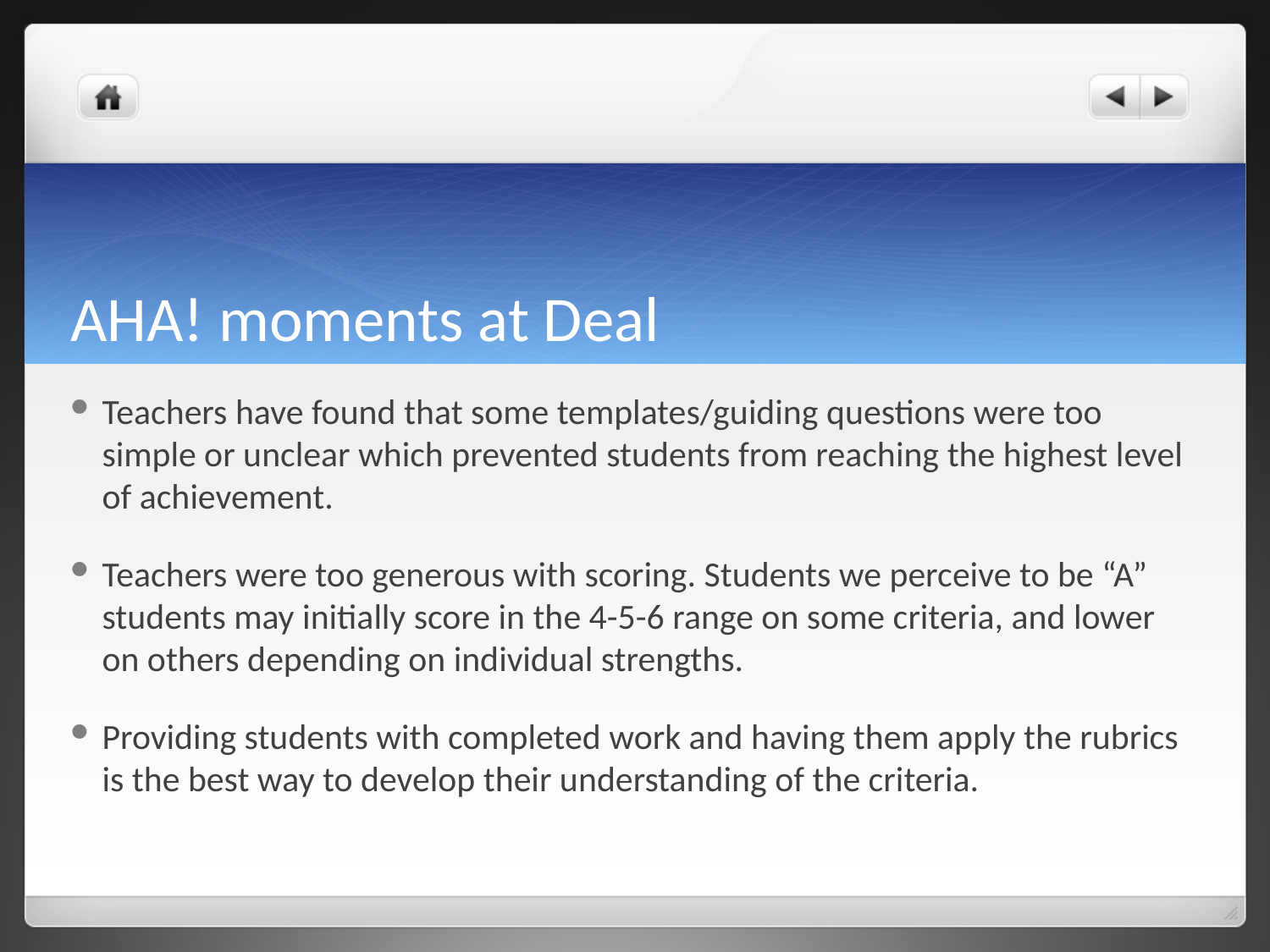

# AHA! moments at Deal
Teachers have found that some templates/guiding questions were too simple or unclear which prevented students from reaching the highest level of achievement.
Teachers were too generous with scoring. Students we perceive to be “A” students may initially score in the 4-5-6 range on some criteria, and lower on others depending on individual strengths.
Providing students with completed work and having them apply the rubrics is the best way to develop their understanding of the criteria.